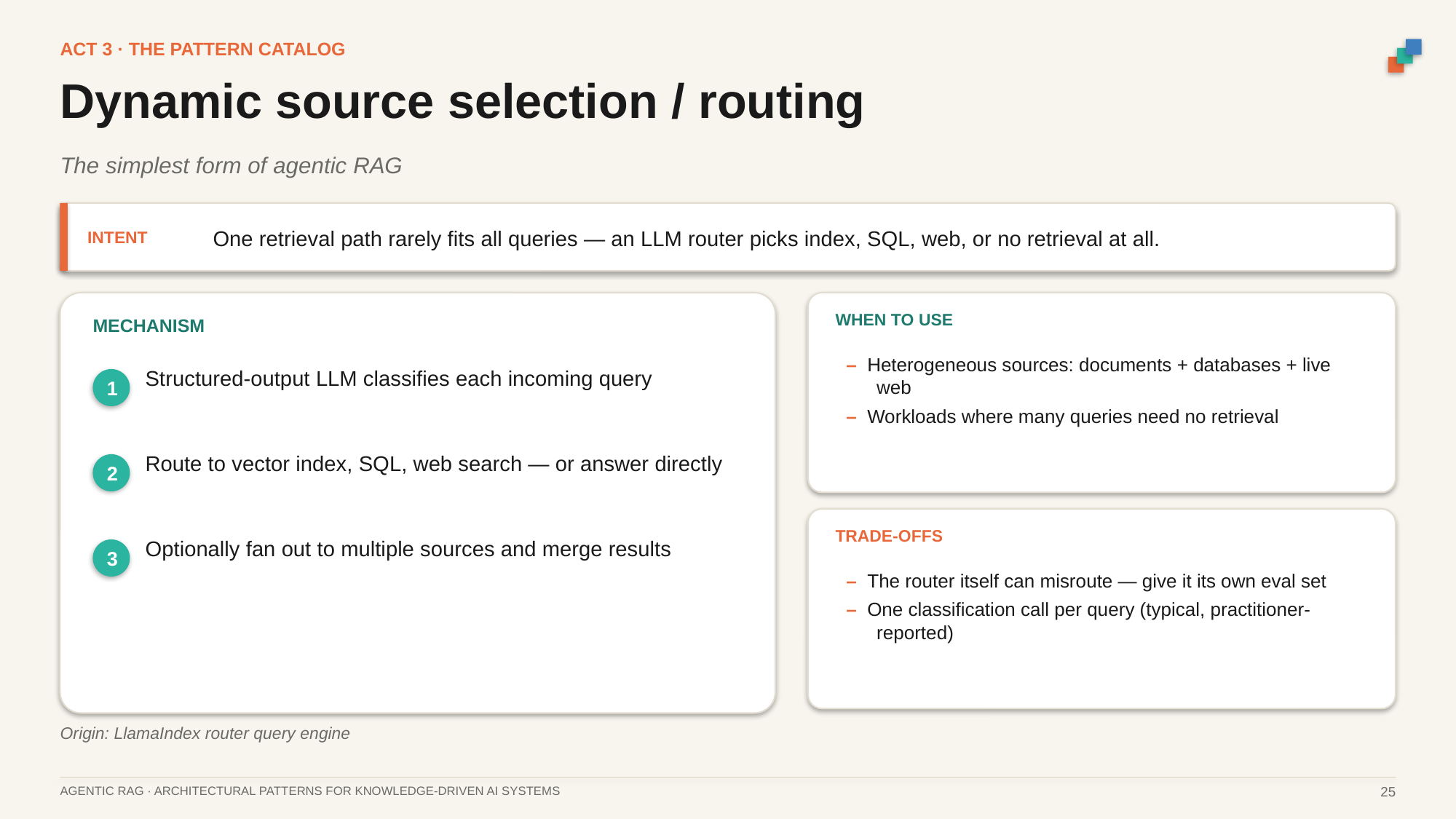

ACT 3 · THE PATTERN CATALOG

Dynamic source selection / routing
The simplest form of agentic RAG

One retrieval path rarely fits all queries — an LLM router picks index, SQL, web, or no retrieval at all.
INTENT

WHEN TO USE
MECHANISM
–  Heterogeneous sources: documents + databases + live web
–  Workloads where many queries need no retrieval
Structured-output LLM classifies each incoming query
1
Route to vector index, SQL, web search — or answer directly
2

TRADE-OFFS
Optionally fan out to multiple sources and merge results
3
–  The router itself can misroute — give it its own eval set
–  One classification call per query (typical, practitioner-reported)
Origin: LlamaIndex router query engine

AGENTIC RAG · ARCHITECTURAL PATTERNS FOR KNOWLEDGE-DRIVEN AI SYSTEMS
25